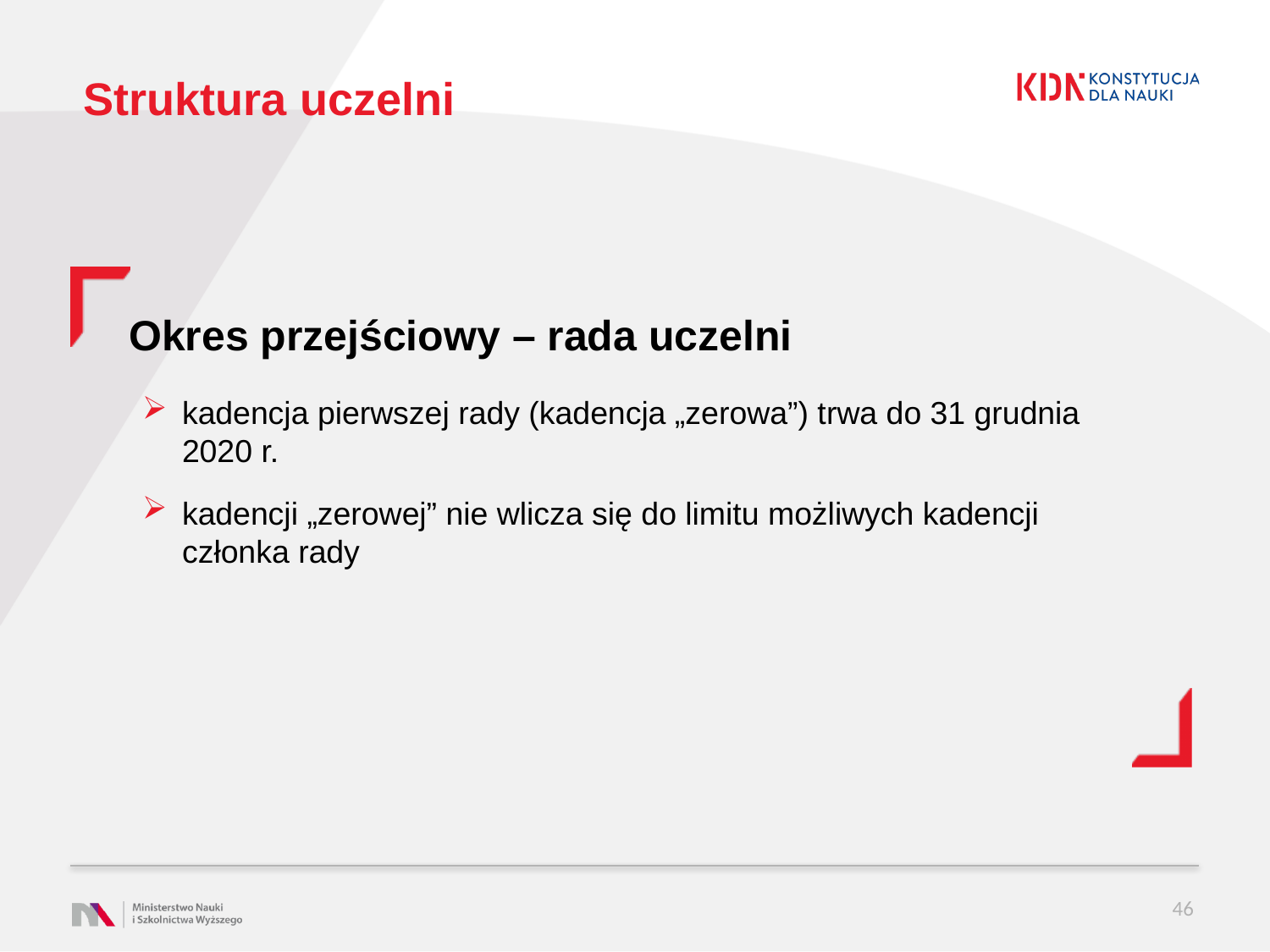

# Struktura uczelni
Okres przejściowy – rada uczelni
kadencja pierwszej rady (kadencja „zerowa”) trwa do 31 grudnia 2020 r.
kadencji „zerowej” nie wlicza się do limitu możliwych kadencji członka rady

46